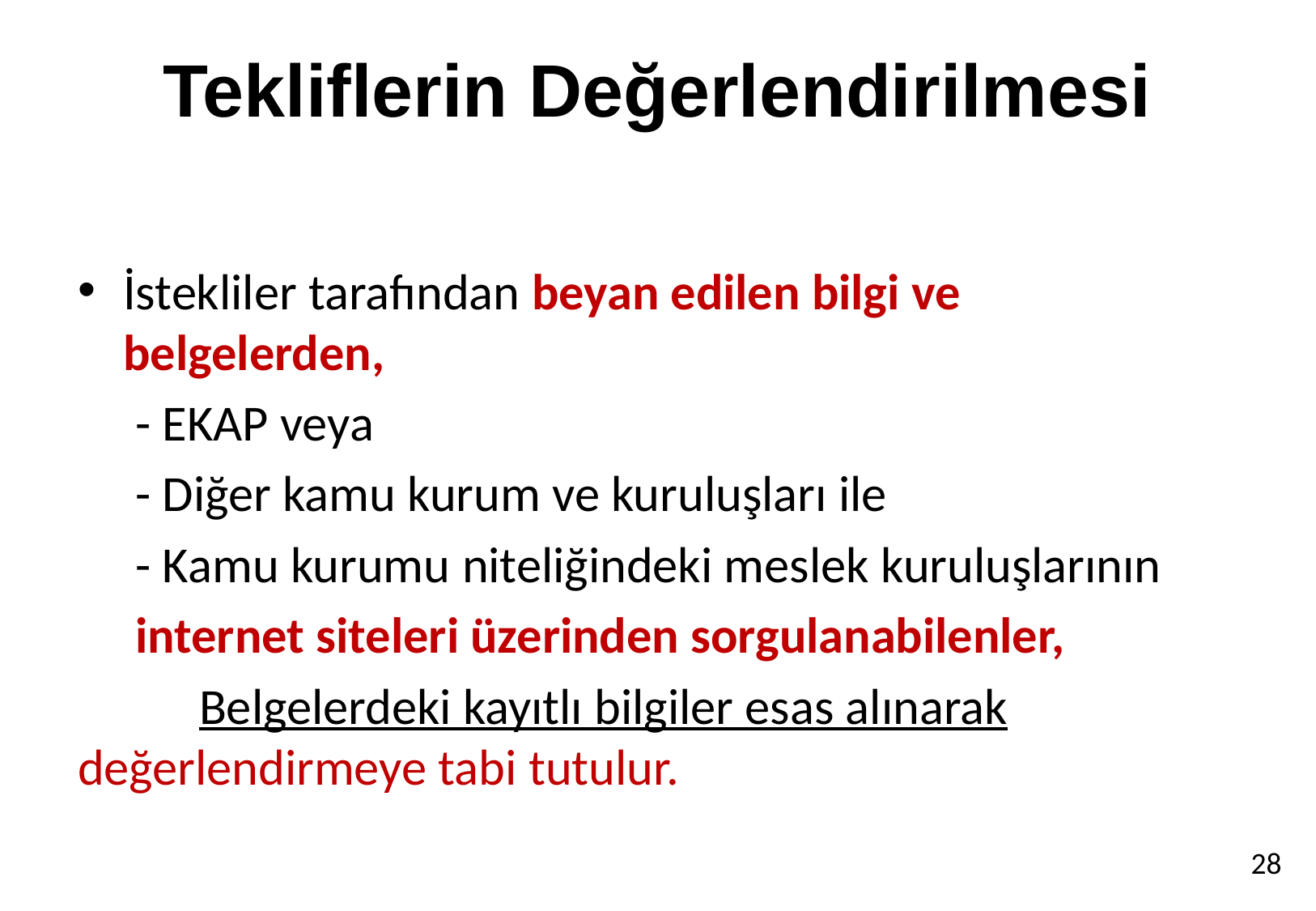

# Tekliflerin Değerlendirilmesi
İstekliler tarafından beyan edilen bilgi ve belgelerden,
     - EKAP veya
     - Diğer kamu kurum ve kuruluşları ile
     - Kamu kurumu niteliğindeki meslek kuruluşlarının
     internet siteleri üzerinden sorgulanabilenler,
	Belgelerdeki kayıtlı bilgiler esas alınarak 	değerlendirmeye tabi tutulur.
28